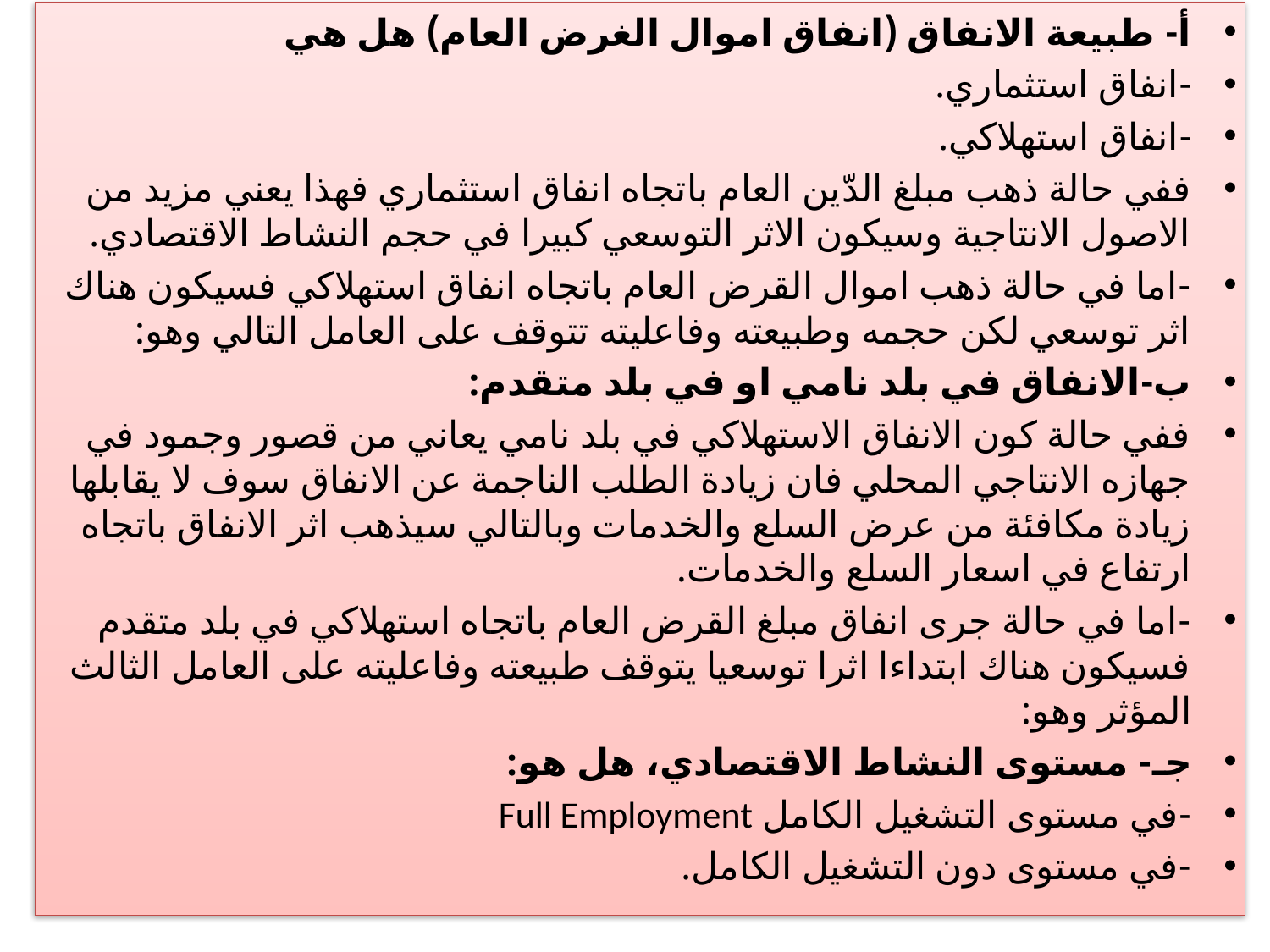

أ- طبيعة الانفاق (انفاق اموال الغرض العام) هل هي
-انفاق استثماري.
-انفاق استهلاكي.
ففي حالة ذهب مبلغ الدّين العام باتجاه انفاق استثماري فهذا يعني مزيد من الاصول الانتاجية وسيكون الاثر التوسعي كبيرا في حجم النشاط الاقتصادي.
-اما في حالة ذهب اموال القرض العام باتجاه انفاق استهلاكي فسيكون هناك اثر توسعي لكن حجمه وطبيعته وفاعليته تتوقف على العامل التالي وهو:
ب-الانفاق في بلد نامي او في بلد متقدم:
ففي حالة كون الانفاق الاستهلاكي في بلد نامي يعاني من قصور وجمود في جهازه الانتاجي المحلي فان زيادة الطلب الناجمة عن الانفاق سوف لا يقابلها زيادة مكافئة من عرض السلع والخدمات وبالتالي سيذهب اثر الانفاق باتجاه ارتفاع في اسعار السلع والخدمات.
-اما في حالة جرى انفاق مبلغ القرض العام باتجاه استهلاكي في بلد متقدم فسيكون هناك ابتداءا اثرا توسعيا يتوقف طبيعته وفاعليته على العامل الثالث المؤثر وهو:
جـ- مستوى النشاط الاقتصادي، هل هو:
-في مستوى التشغيل الكامل Full Employment
-في مستوى دون التشغيل الكامل.
#